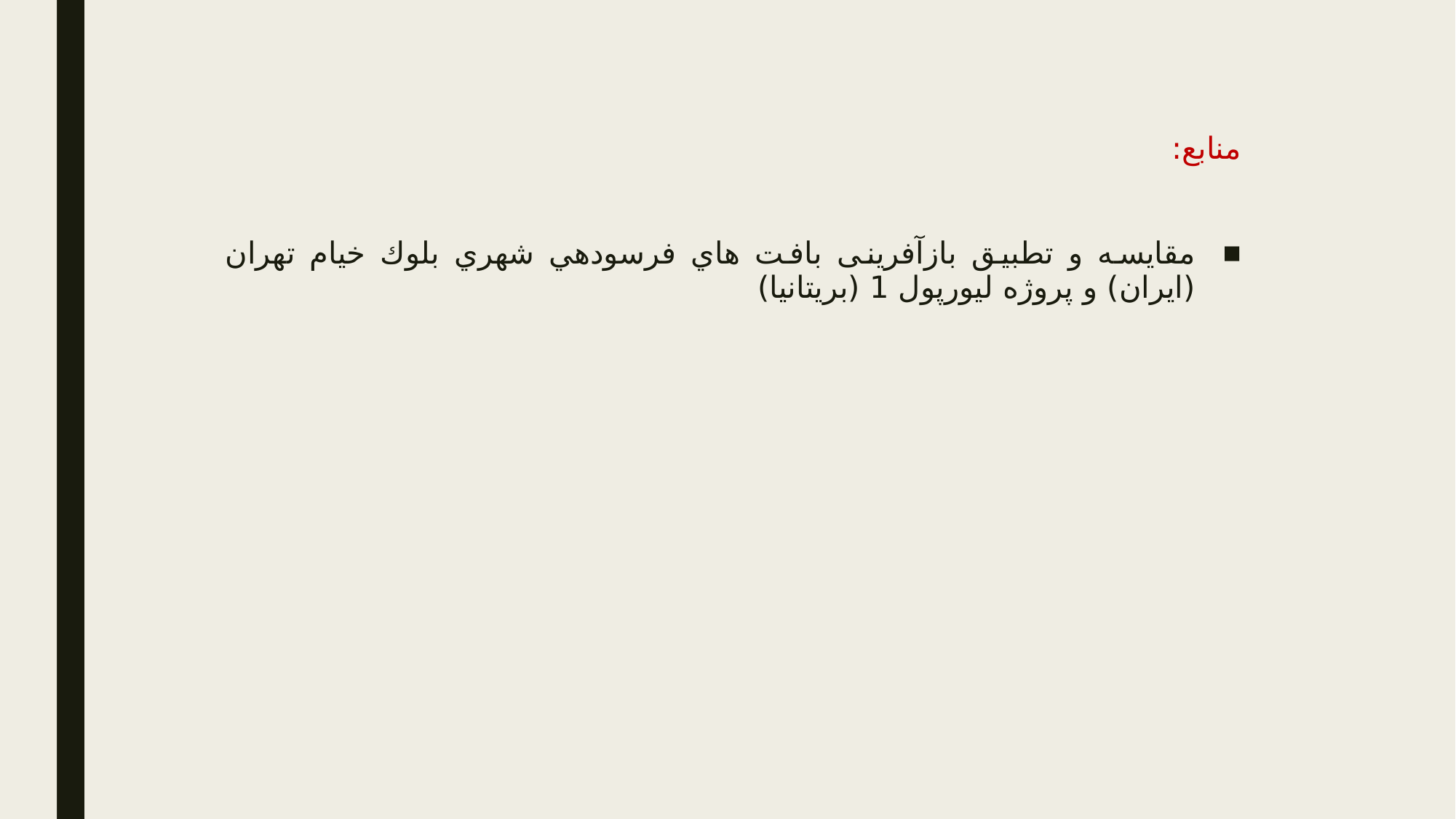

منابع:

مقایسه و تطبیق بازآفرینی بافت هاي فرسودهي شهري بلوك خیام تهران (ایران) و پروژه لیورپول 1 (بریتانیا)